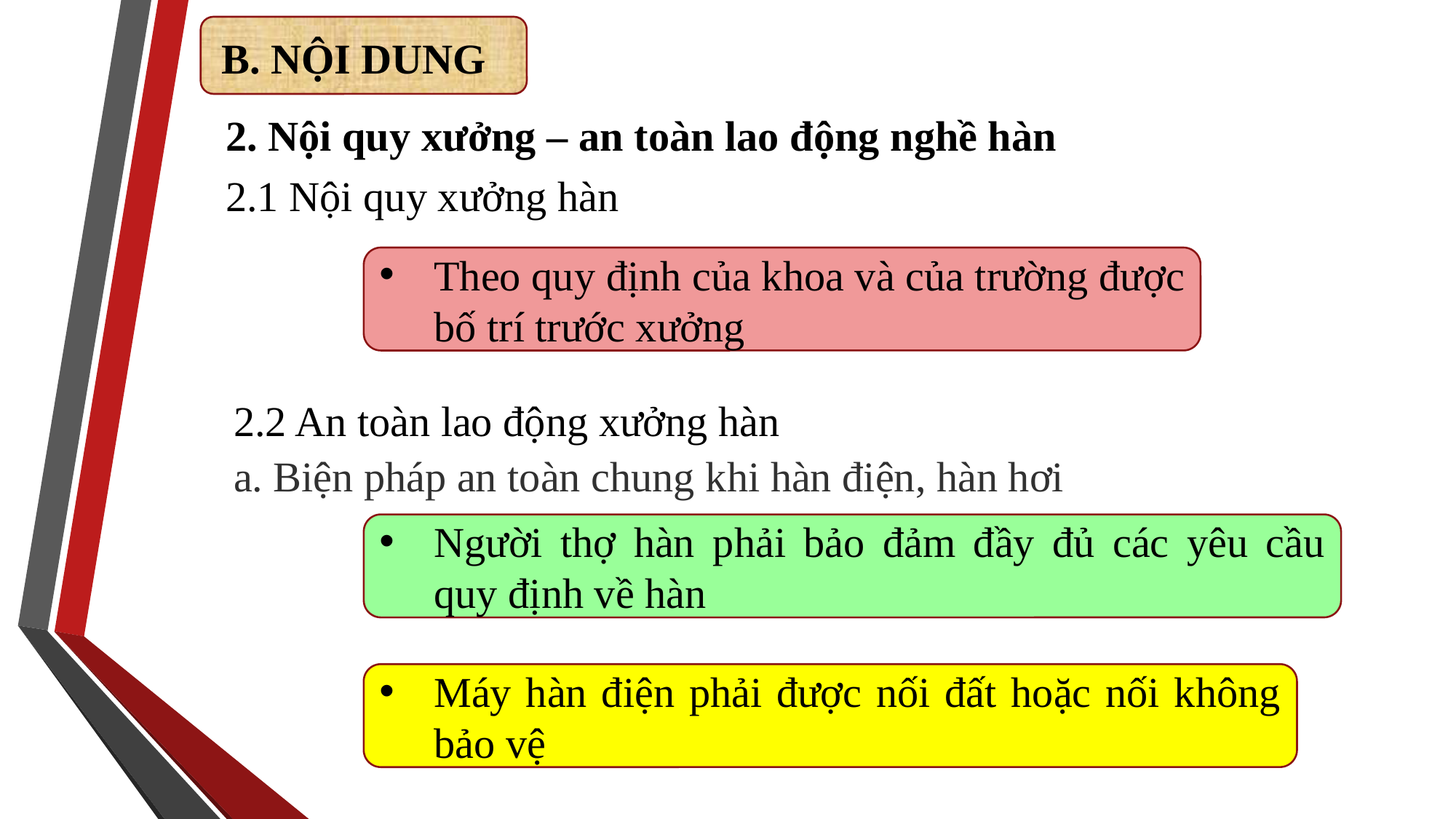

B. NỘI DUNG
2. Nội quy xưởng – an toàn lao động nghề hàn
2.1 Nội quy xưởng hàn
Theo quy định của khoa và của trường được bố trí trước xưởng
2.2 An toàn lao động xưởng hàn
a. Biện pháp an toàn chung khi hàn điện, hàn hơi
Người thợ hàn phải bảo đảm đầy đủ các yêu cầu quy định về hàn
Máy hàn điện phải được nối đất hoặc nối không bảo vệ